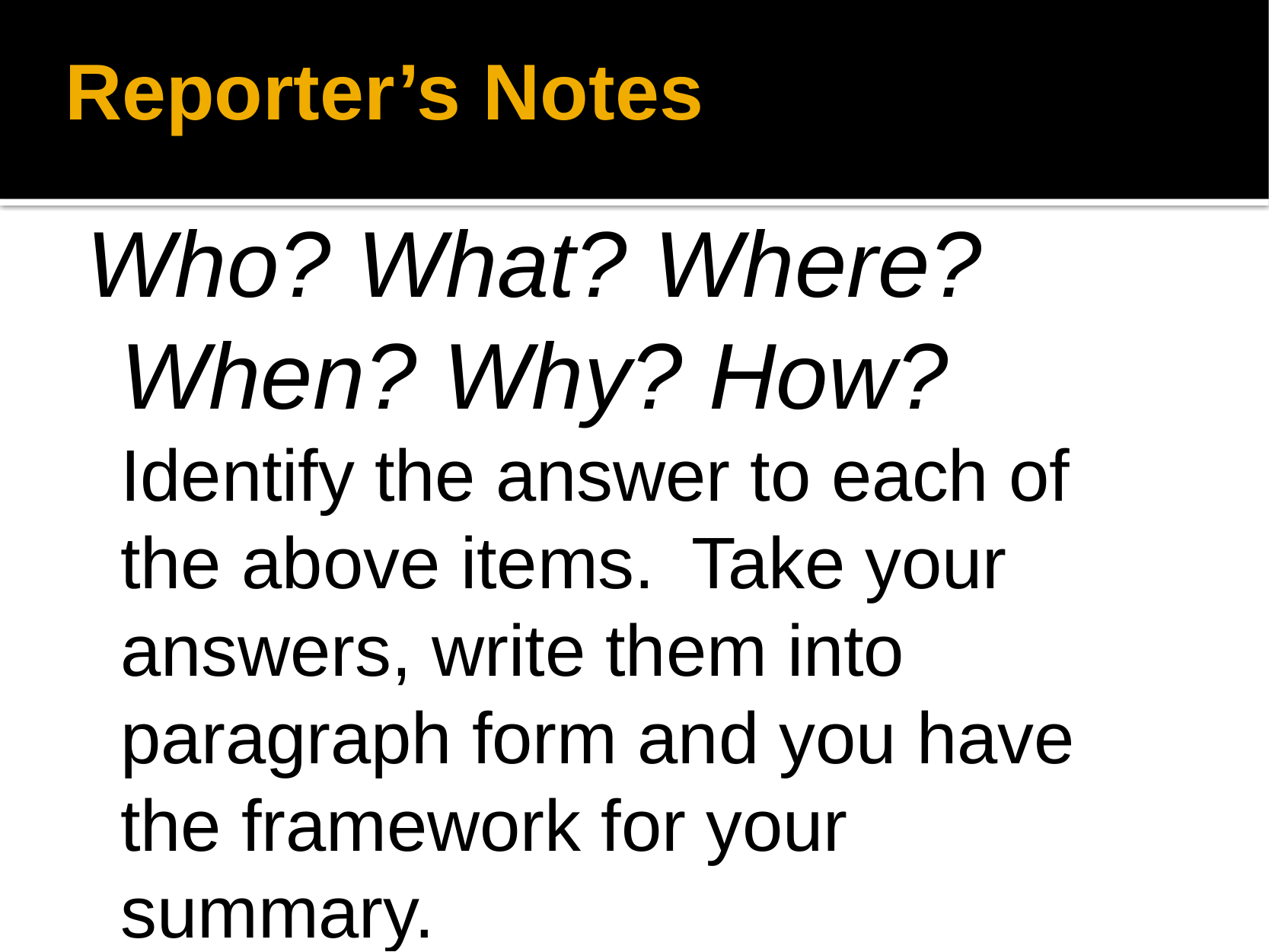

# Reporter’s Notes

Who? What? Where?
When? Why? How?
Identify the answer to each of  the above items.	Take your  answers, write them into  paragraph form and you have  the framework for your  summary.